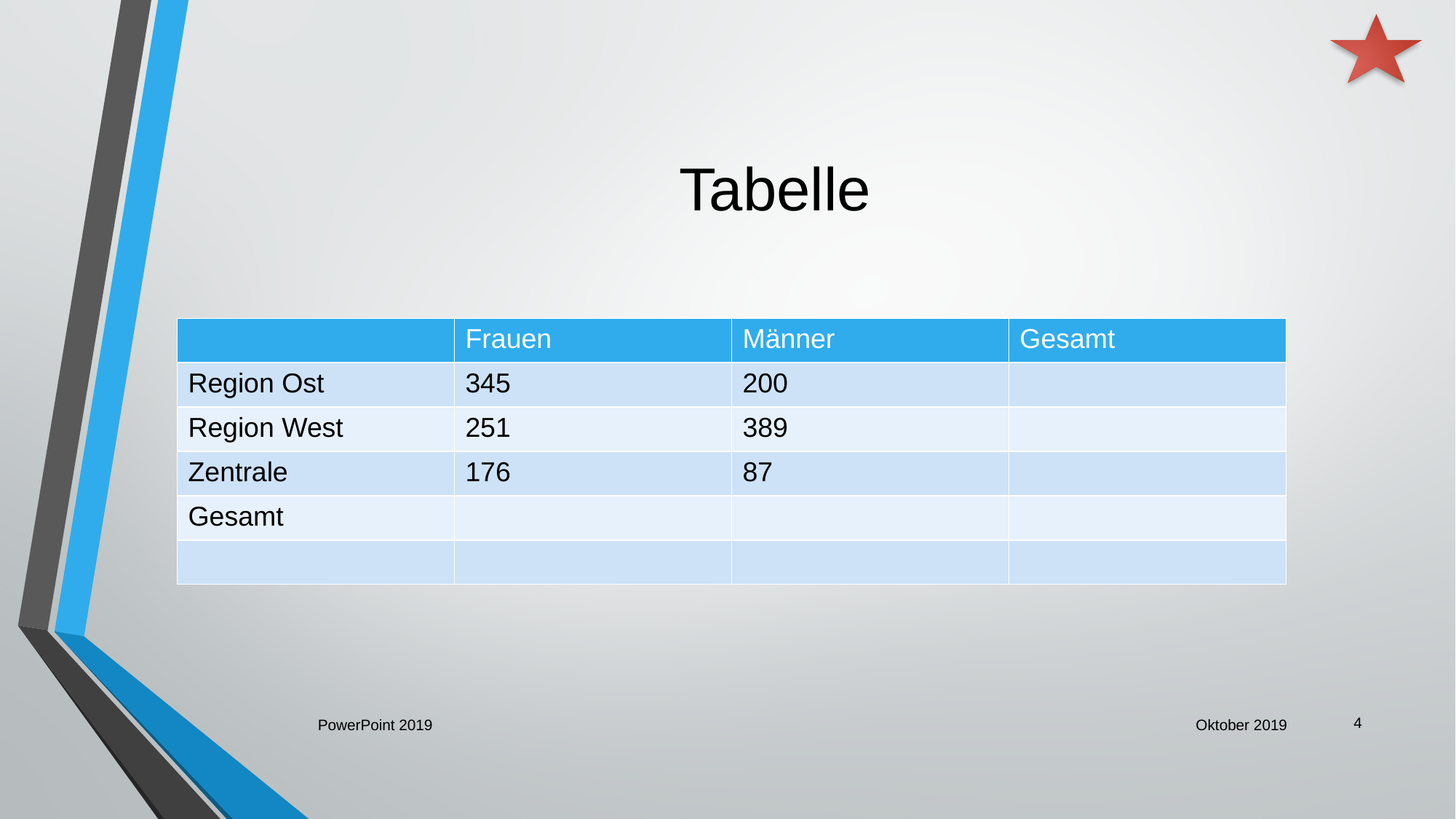

# Tabelle
|  | Frauen | Männer | Gesamt |
| --- | --- | --- | --- |
| Region Ost | 345 | 200 |  |
| Region West | 251 | 389 |  |
| Zentrale | 176 | 87 |  |
| Gesamt |  |  |  |
|  |  |  |  |
4
PowerPoint 2019
Oktober 2019